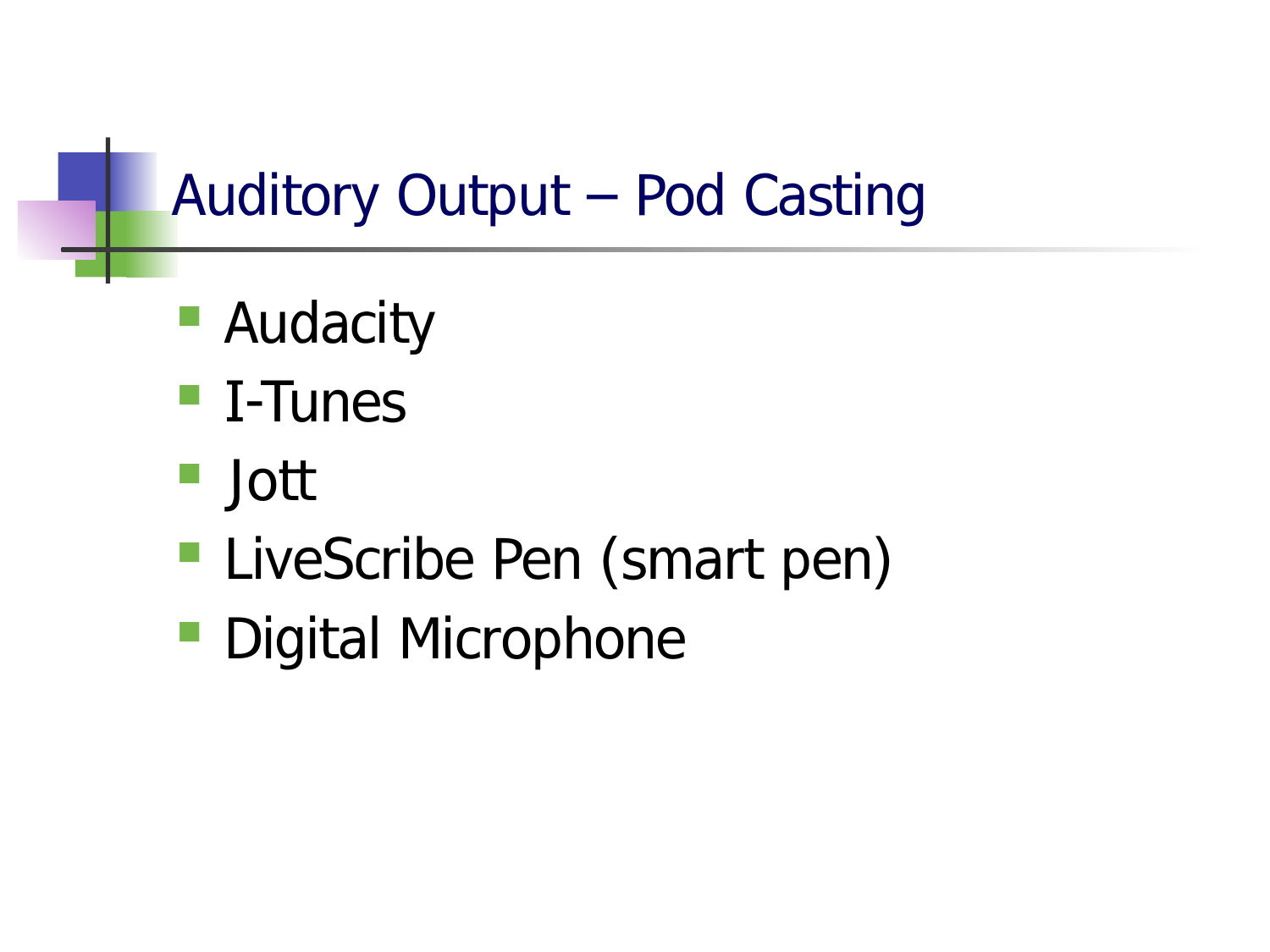

# Auditory Output – Pod Casting
Audacity
I-Tunes
Jott
LiveScribe Pen (smart pen)
Digital Microphone